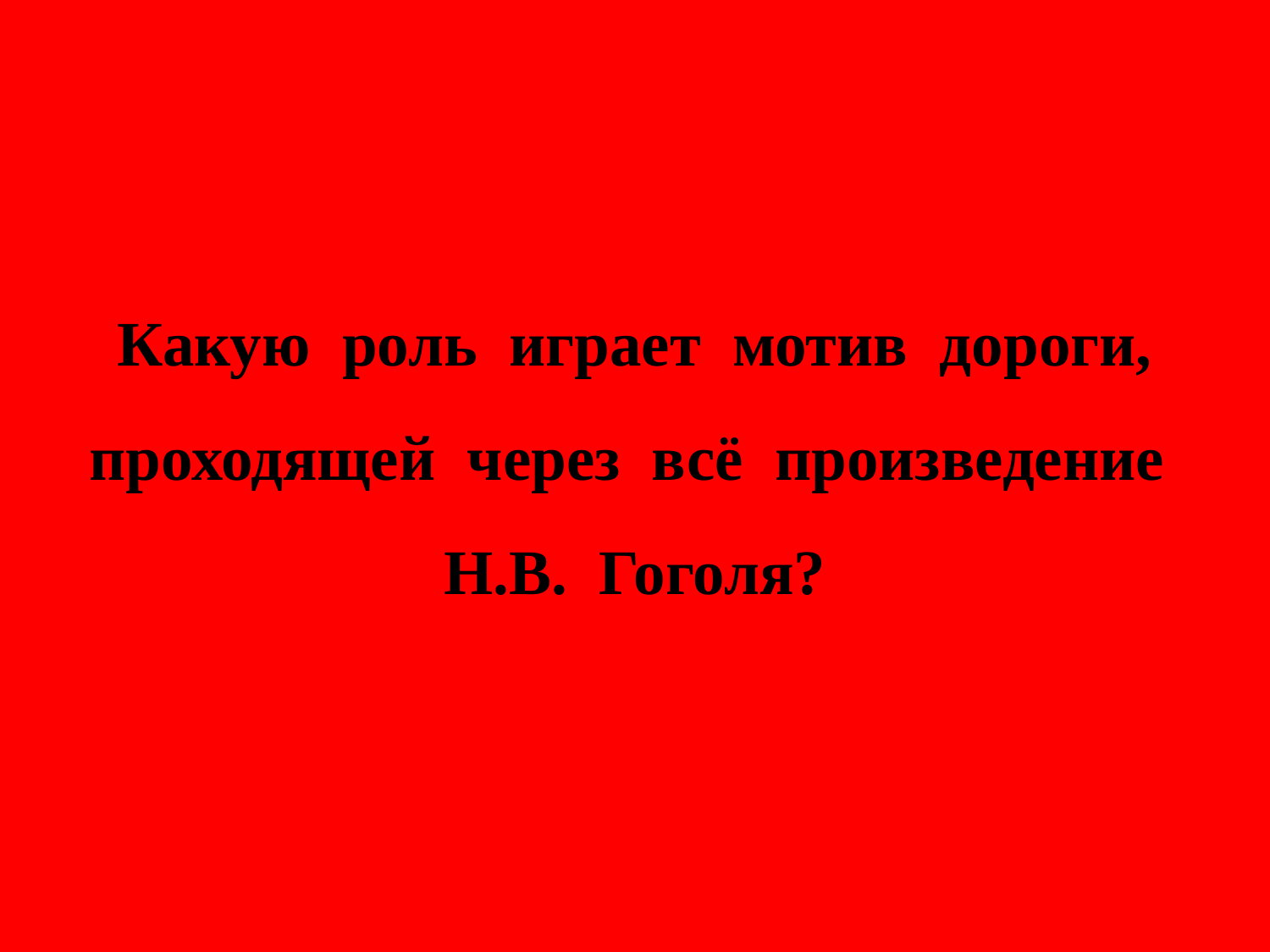

Какую  роль  играет  мотив  дороги, проходящей  через  всё  произведение
Н.В.  Гоголя?